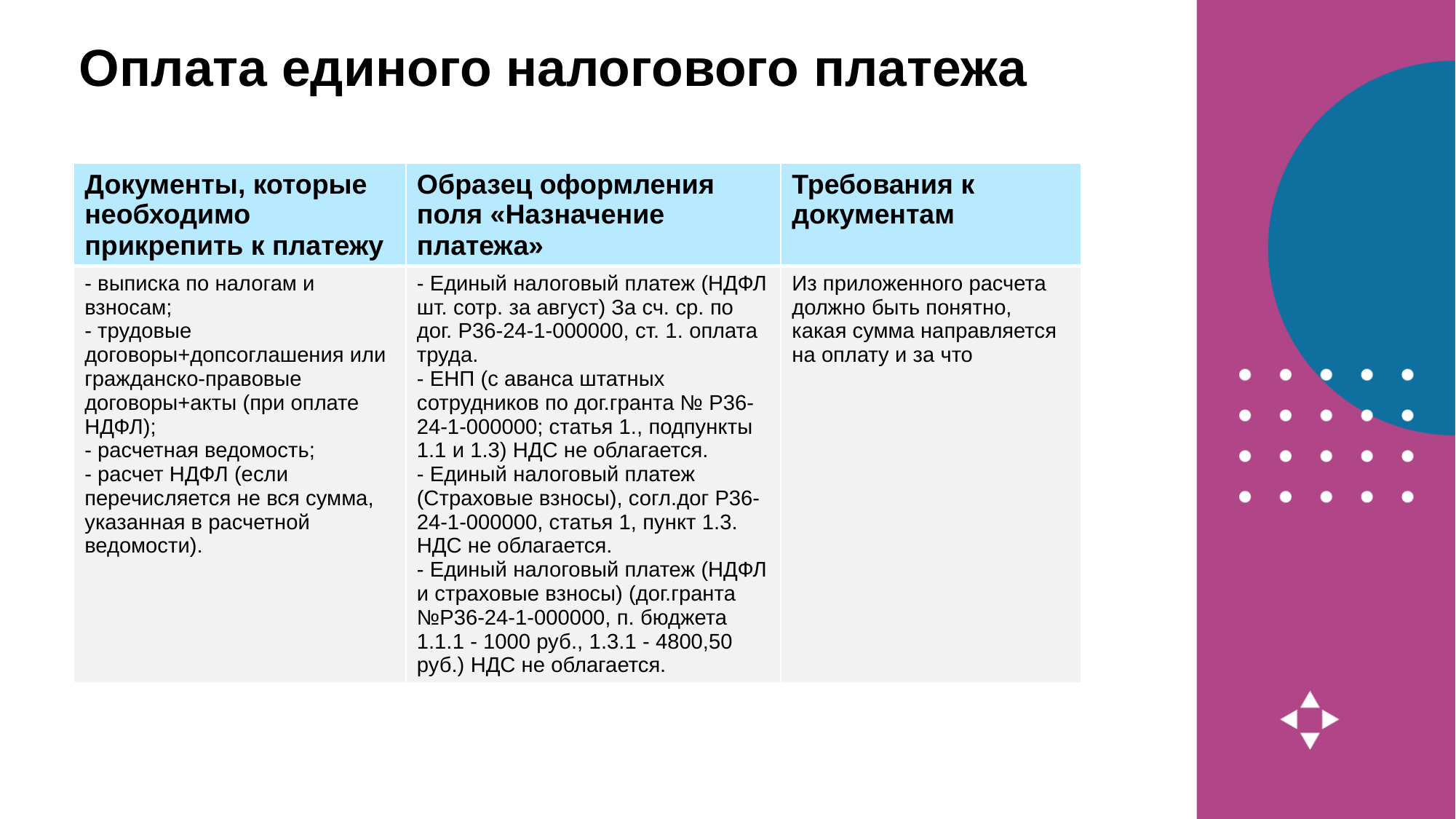

# Оплата единого налогового платежа
| Документы, которые необходимо прикрепить к платежу | Образец оформления поля «Назначение платежа» | Требования к документам |
| --- | --- | --- |
| - выписка по налогам и взносам; - трудовые договоры+допсоглашения или гражданско-правовые договоры+акты (при оплате НДФЛ); - расчетная ведомость; - расчет НДФЛ (если перечисляется не вся сумма, указанная в расчетной ведомости). | - Единый налоговый платеж (НДФЛ шт. сотр. за август) За сч. ср. по дог. Р36-24-1-000000, ст. 1. оплата труда. - ЕНП (с аванса штатных сотрудников по дог.гранта № Р36-24-1-000000; статья 1., подпункты 1.1 и 1.3) НДС не облагается. - Единый налоговый платеж (Страховые взносы), согл.дог Р36-24-1-000000, статья 1, пункт 1.3. НДС не облагается. - Единый налоговый платеж (НДФЛ и страховые взносы) (дог.гранта №Р36-24-1-000000, п. бюджета 1.1.1 - 1000 руб., 1.3.1 - 4800,50 руб.) НДС не облагается. | Из приложенного расчета должно быть понятно, какая сумма направляется на оплату и за что |